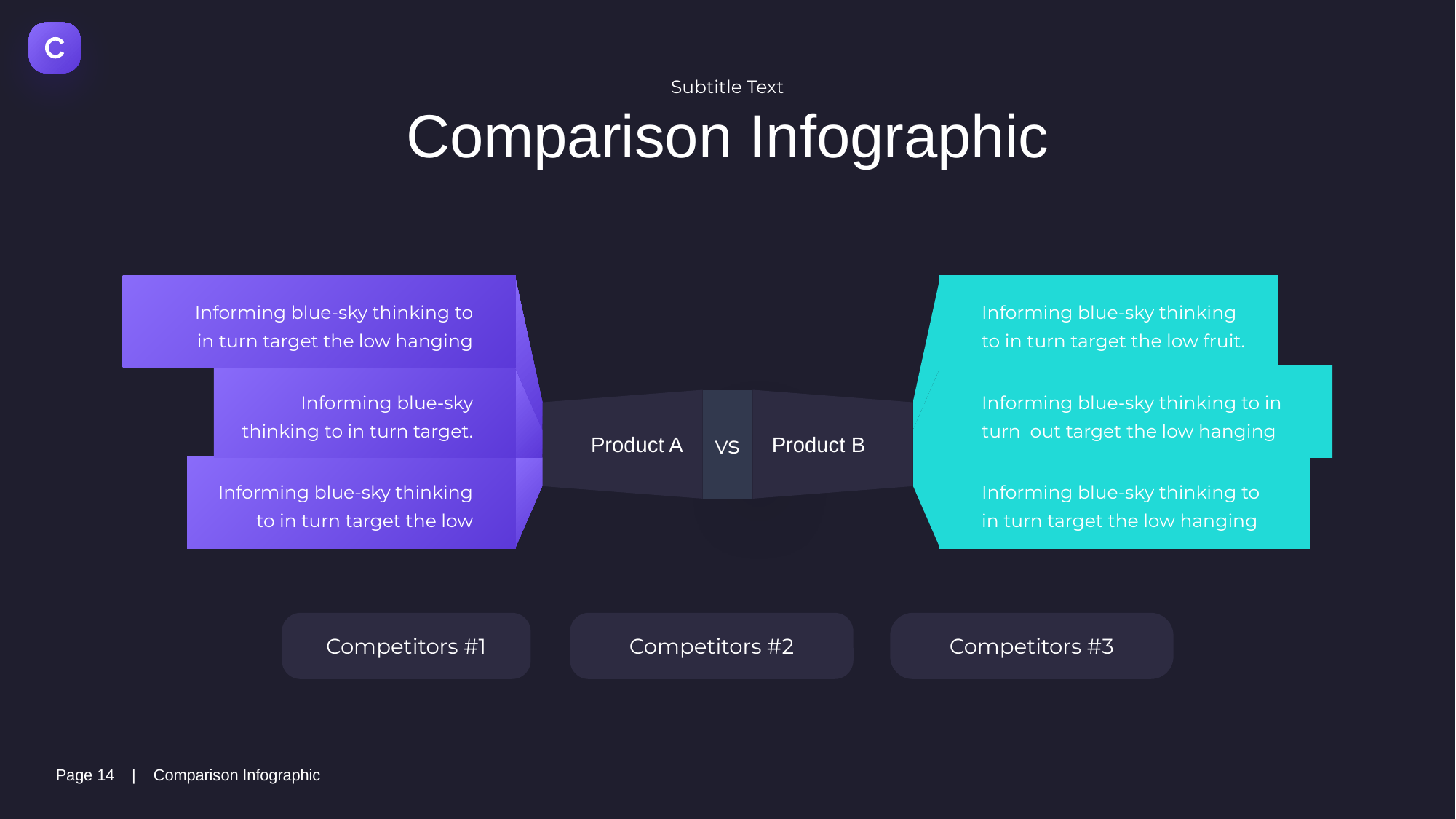

Subtitle Text
Comparison Infographic

Informing blue-sky thinking to in turn target the low hanging
Informing blue-sky thinking to in turn target the low fruit.

Informing blue-sky thinking to in turn target.
Informing blue-sky thinking to in turn  out target the low hanging

vs

Product A
Product B

Informing blue-sky thinking to in turn target the low
Informing blue-sky thinking to in turn target the low hanging
Competitors #1
Competitors #2
Competitors #3